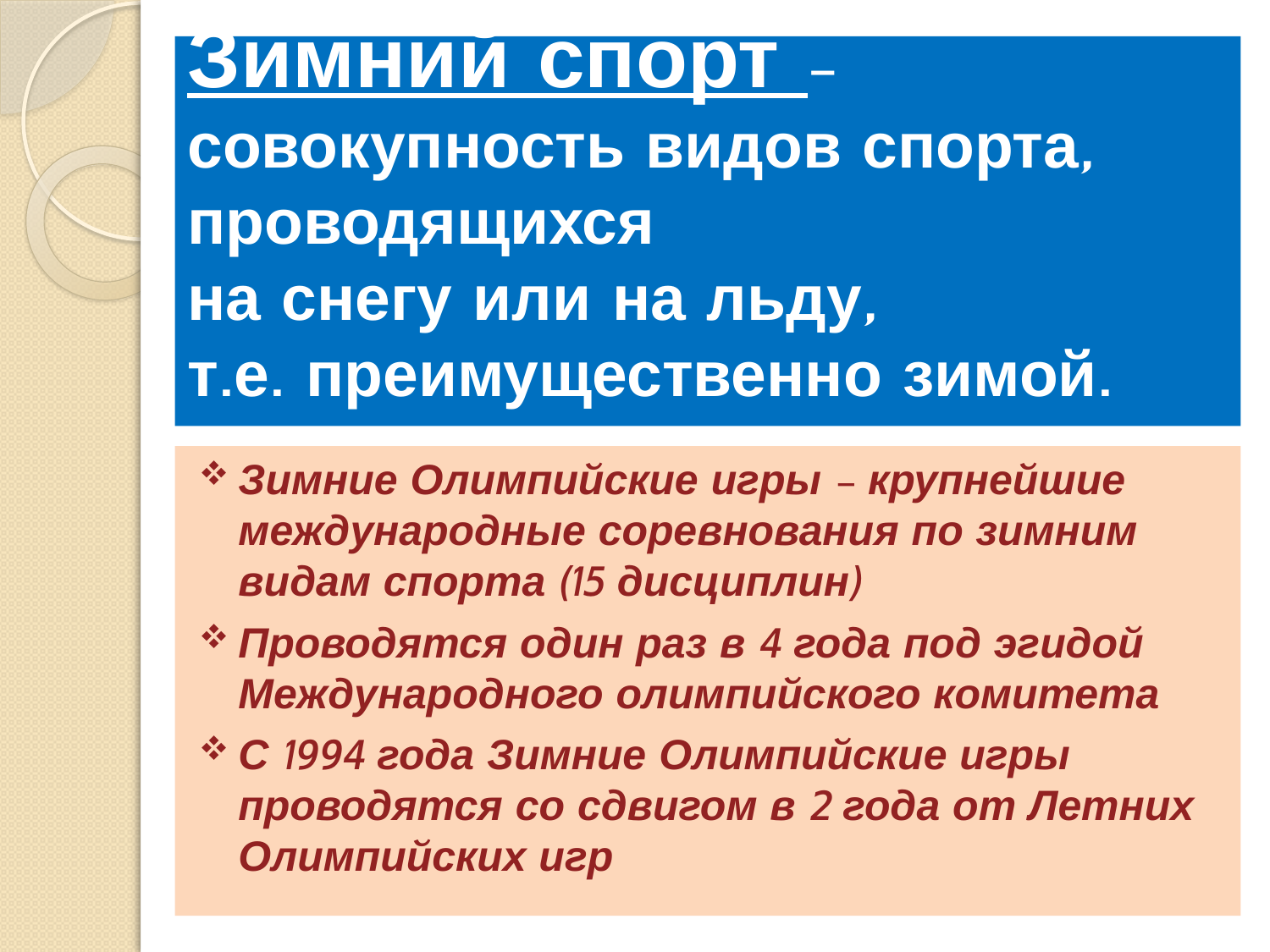

# Зимний спорт – совокупность видов спорта, проводящихся на снегу или на льду, т.е. преимущественно зимой.
Зимние Олимпийские игры – крупнейшие международные соревнования по зимним видам спорта (15 дисциплин)
Проводятся один раз в 4 года под эгидой Международного олимпийского комитета
С 1994 года Зимние Олимпийские игры проводятся со сдвигом в 2 года от Летних Олимпийских игр